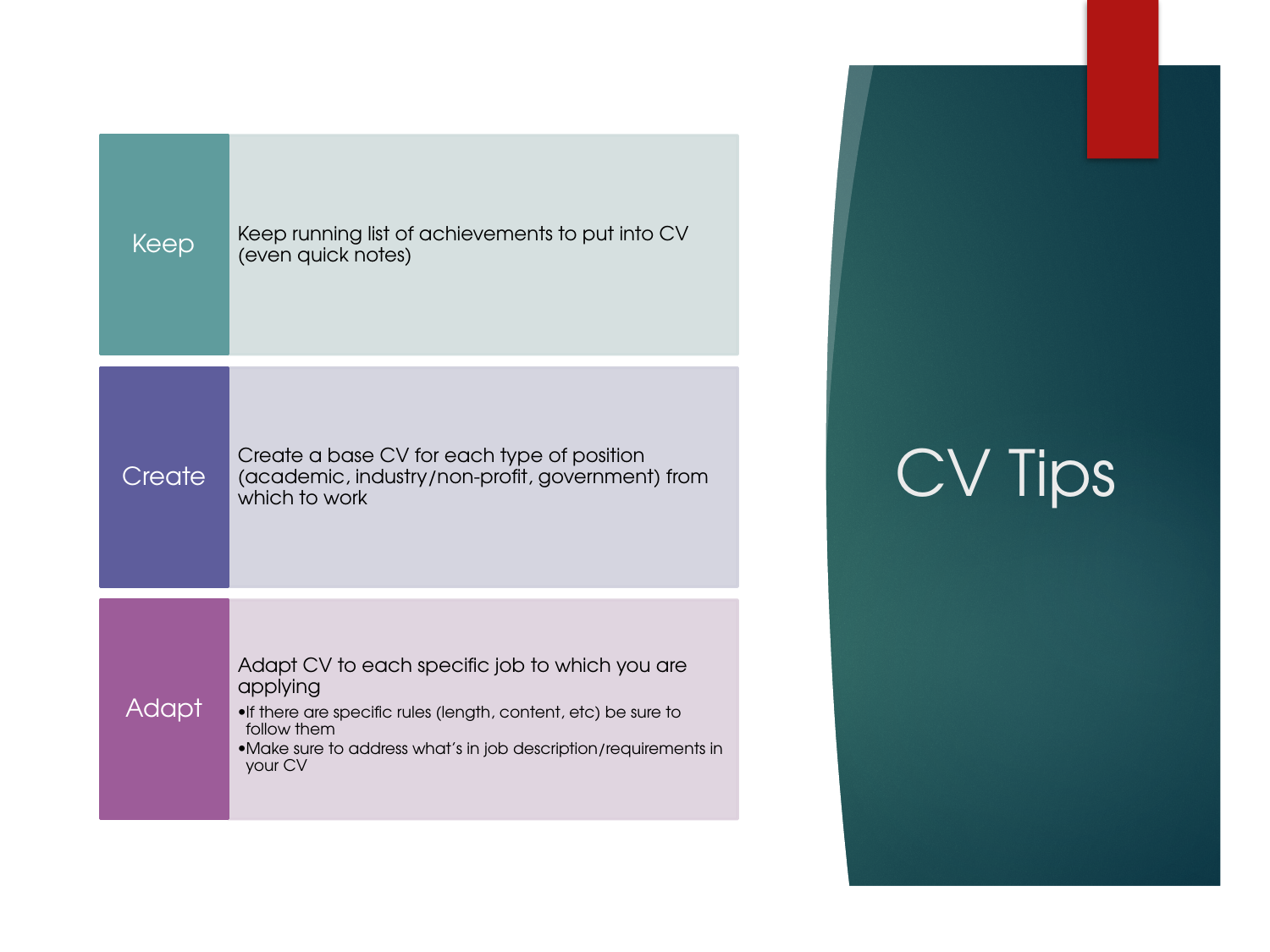

# CV Tips

Keep

Keep running list of achievements to put into CV (even quick notes)

Create

Create a base CV for each type of position (academic, industry/non-profit, government) from which to work

Adapt

Adapt CV to each specific job to which you are applying
If there are specific rules (length, content, etc) be sure to follow them
Make sure to address what’s in job description/requirements in your CV